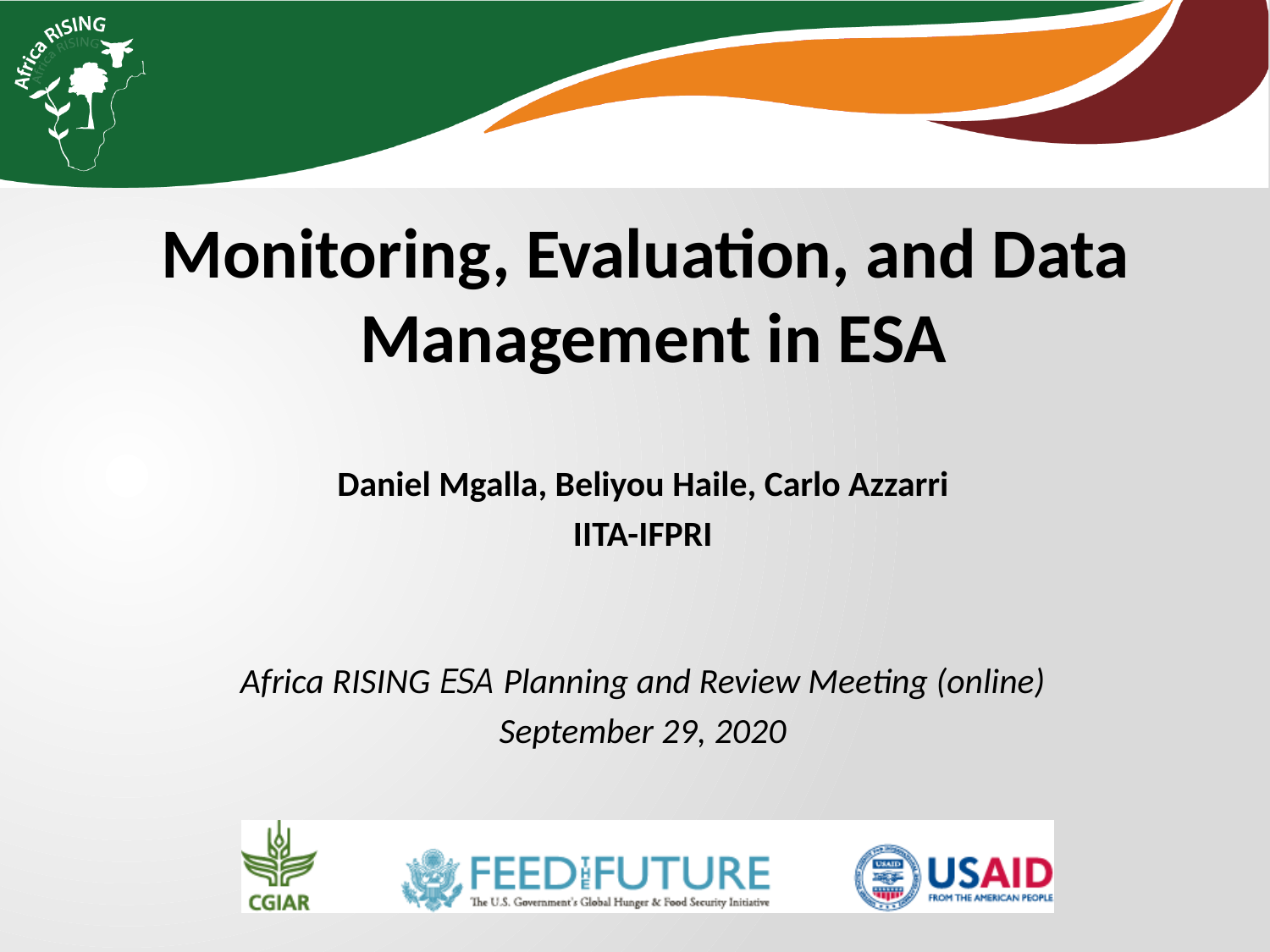

Monitoring, Evaluation, and Data  Management in ESA
Daniel Mgalla, Beliyou Haile, Carlo Azzarri
IITA-IFPRI

Africa RISING ESA Planning and Review Meeting (online)
September 29, 2020